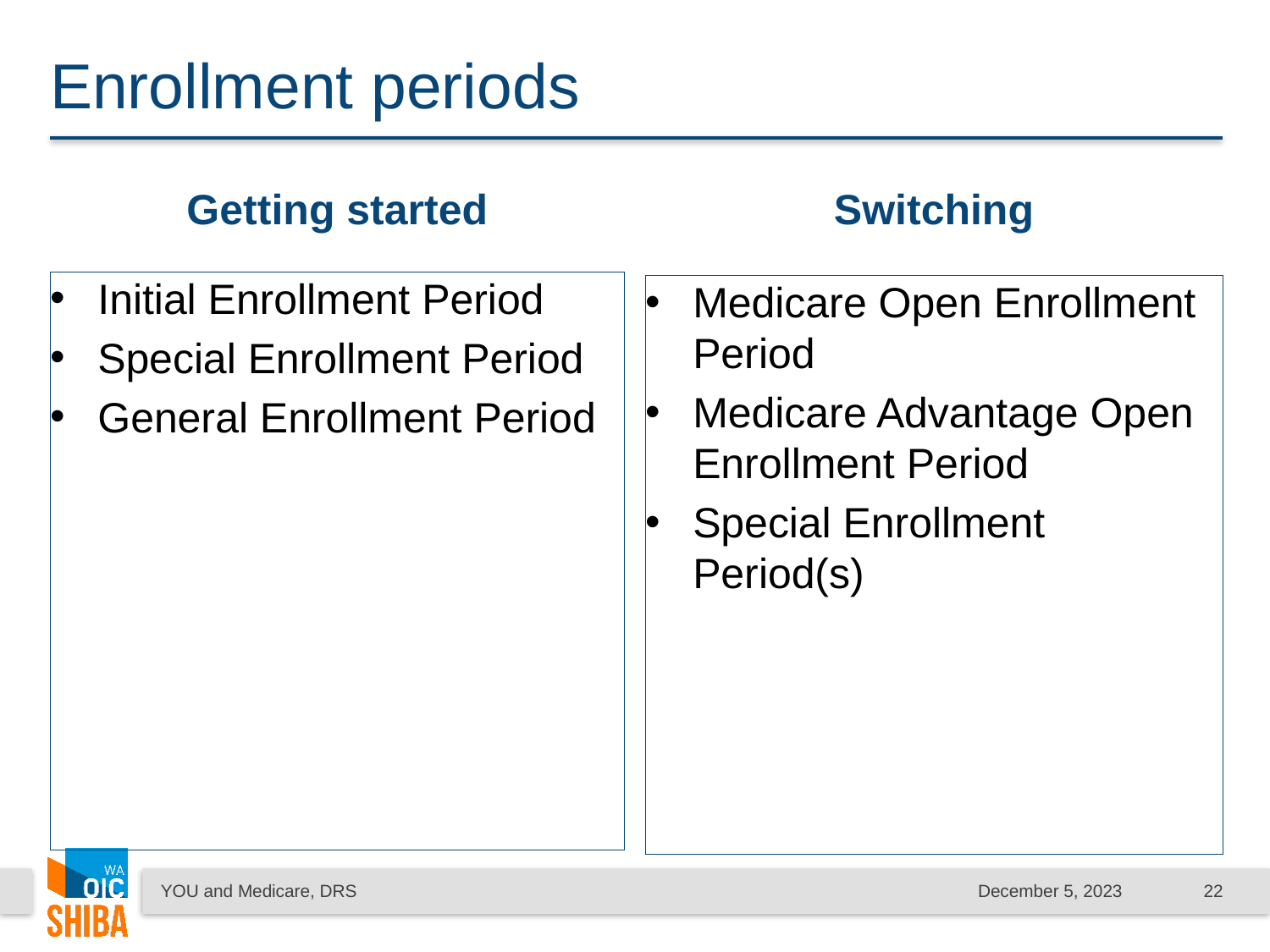

# Enrollment periods
Getting started
Switching
Initial Enrollment Period
Special Enrollment Period
General Enrollment Period
Medicare Open Enrollment Period
Medicare Advantage Open Enrollment Period
Special Enrollment Period(s)
YOU and Medicare, DRS
December 5, 2023
22